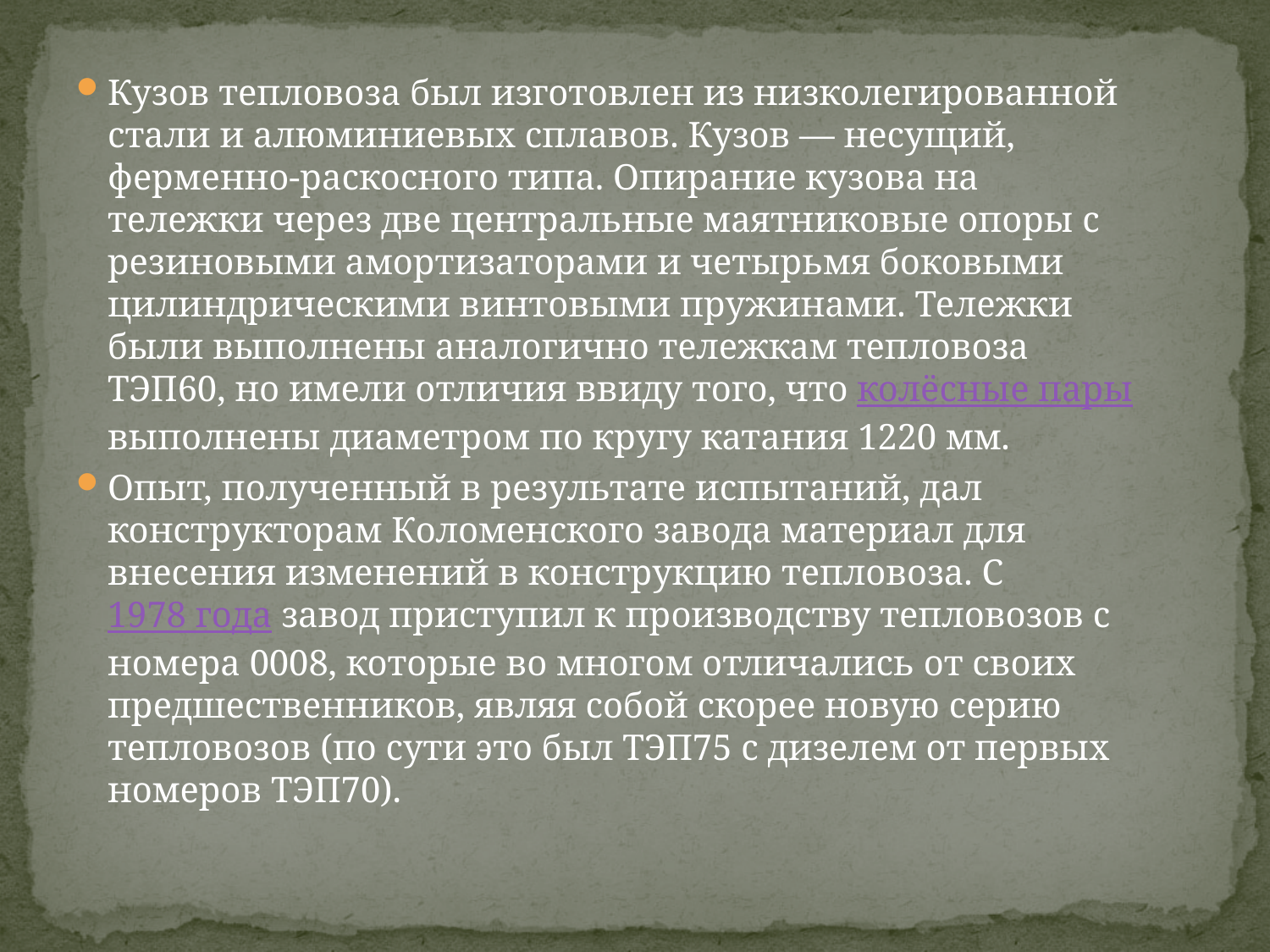

Кузов тепловоза был изготовлен из низколегированной стали и алюминиевых сплавов. Кузов — несущий, ферменно-раскосного типа. Опирание кузова на тележки через две центральные маятниковые опоры с резиновыми амортизаторами и четырьмя боковыми цилиндрическими винтовыми пружинами. Тележки были выполнены аналогично тележкам тепловоза ТЭП60, но имели отличия ввиду того, что колёсные пары выполнены диаметром по кругу катания 1220 мм.
Опыт, полученный в результате испытаний, дал конструкторам Коломенского завода материал для внесения изменений в конструкцию тепловоза. С 1978 года завод приступил к производству тепловозов с номера 0008, которые во многом отличались от своих предшественников, являя собой скорее новую серию тепловозов (по сути это был ТЭП75 с дизелем от первых номеров ТЭП70).

#